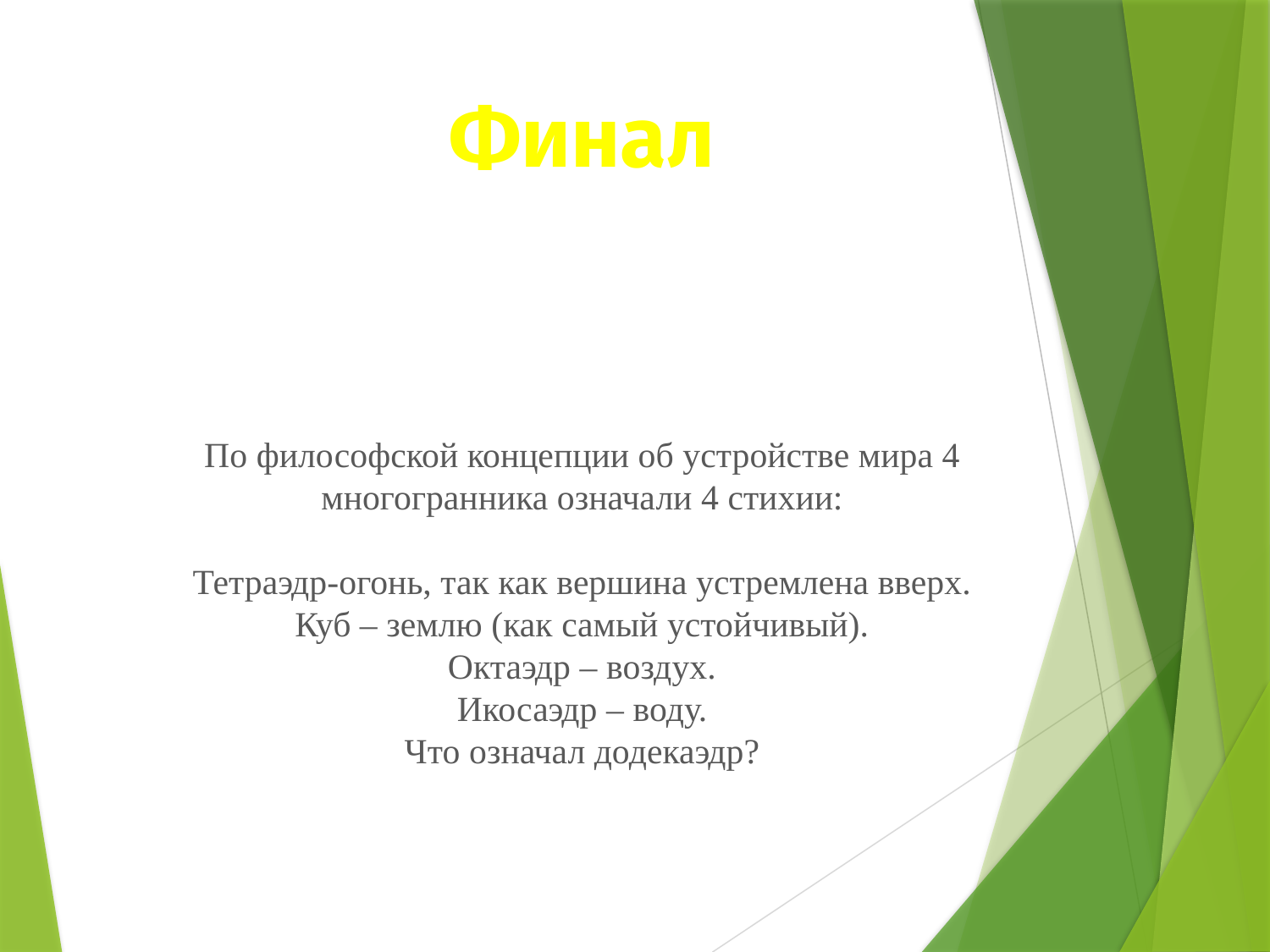

Финал

По философской концепции об устройстве мира 4 многогранника означали 4 стихии:

Тетраэдр-огонь, так как вершина устремлена вверх.
Куб – землю (как самый устойчивый).
Октаэдр – воздух.
Икосаэдр – воду.
Что означал додекаэдр?